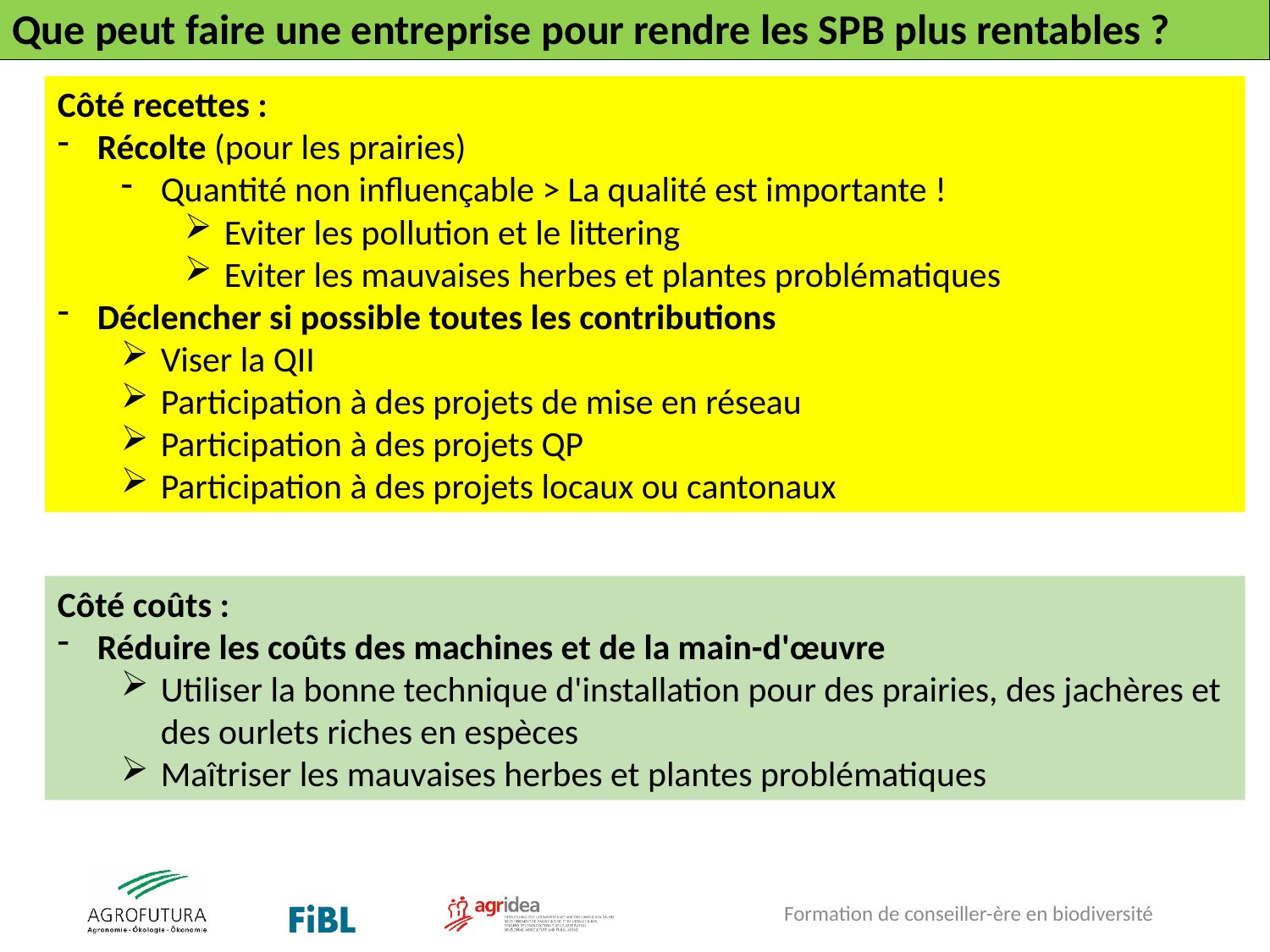

Que peut faire une entreprise pour rendre les SPB plus rentables ?
Côté recettes :
Récolte (pour les prairies)
Quantité non influençable > La qualité est importante !
Eviter les pollution et le littering
Eviter les mauvaises herbes et plantes problématiques
Déclencher si possible toutes les contributions
Viser la QII
Participation à des projets de mise en réseau
Participation à des projets QP
Participation à des projets locaux ou cantonaux
Côté coûts :
Réduire les coûts des machines et de la main-d'œuvre
Utiliser la bonne technique d'installation pour des prairies, des jachères et des ourlets riches en espèces
Maîtriser les mauvaises herbes et plantes problématiques
Formation de conseiller-ère en biodiversité